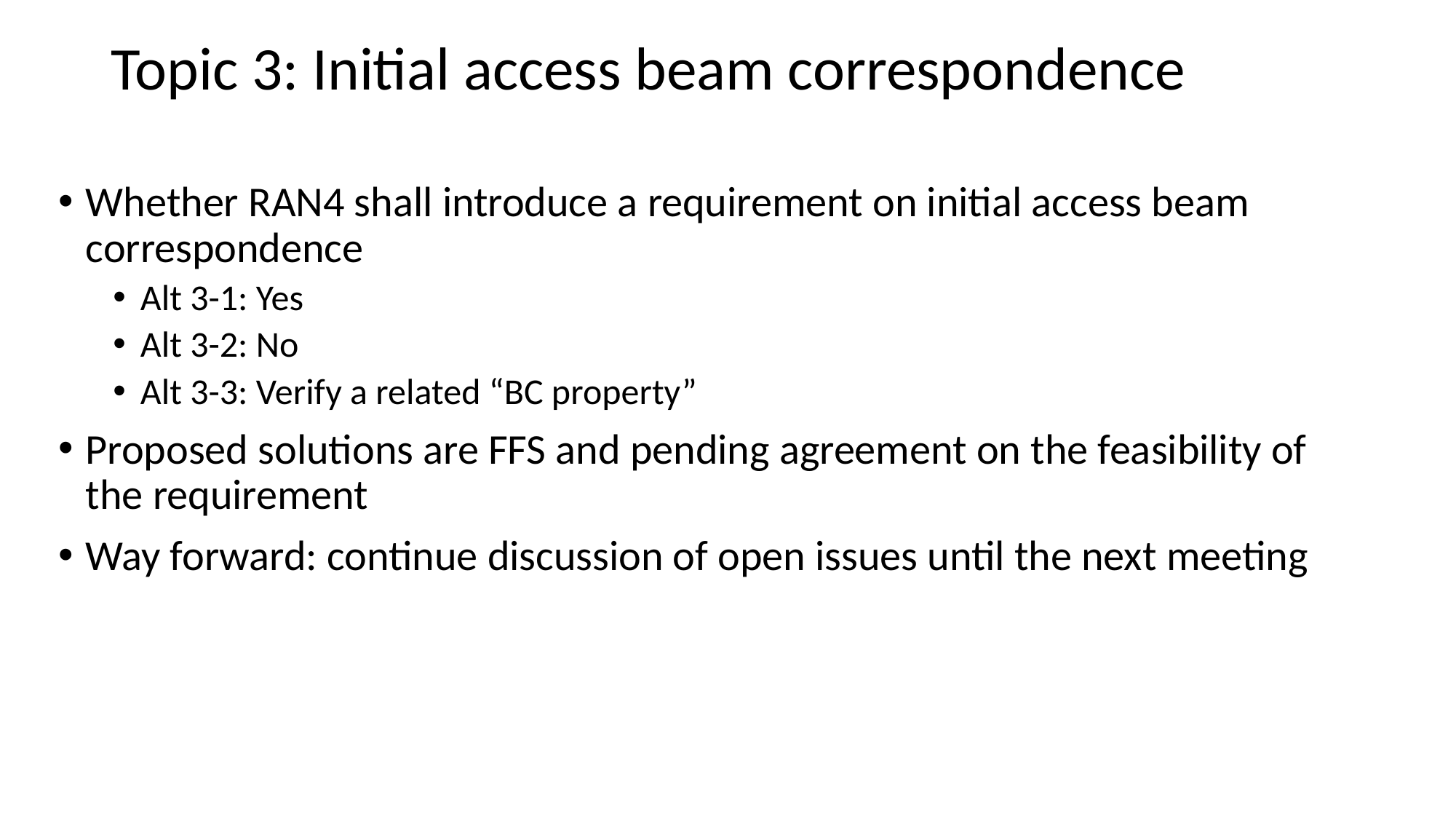

# Topic 3: Initial access beam correspondence
Whether RAN4 shall introduce a requirement on initial access beam correspondence
Alt 3-1: Yes
Alt 3-2: No
Alt 3-3: Verify a related “BC property”
Proposed solutions are FFS and pending agreement on the feasibility of the requirement
Way forward: continue discussion of open issues until the next meeting